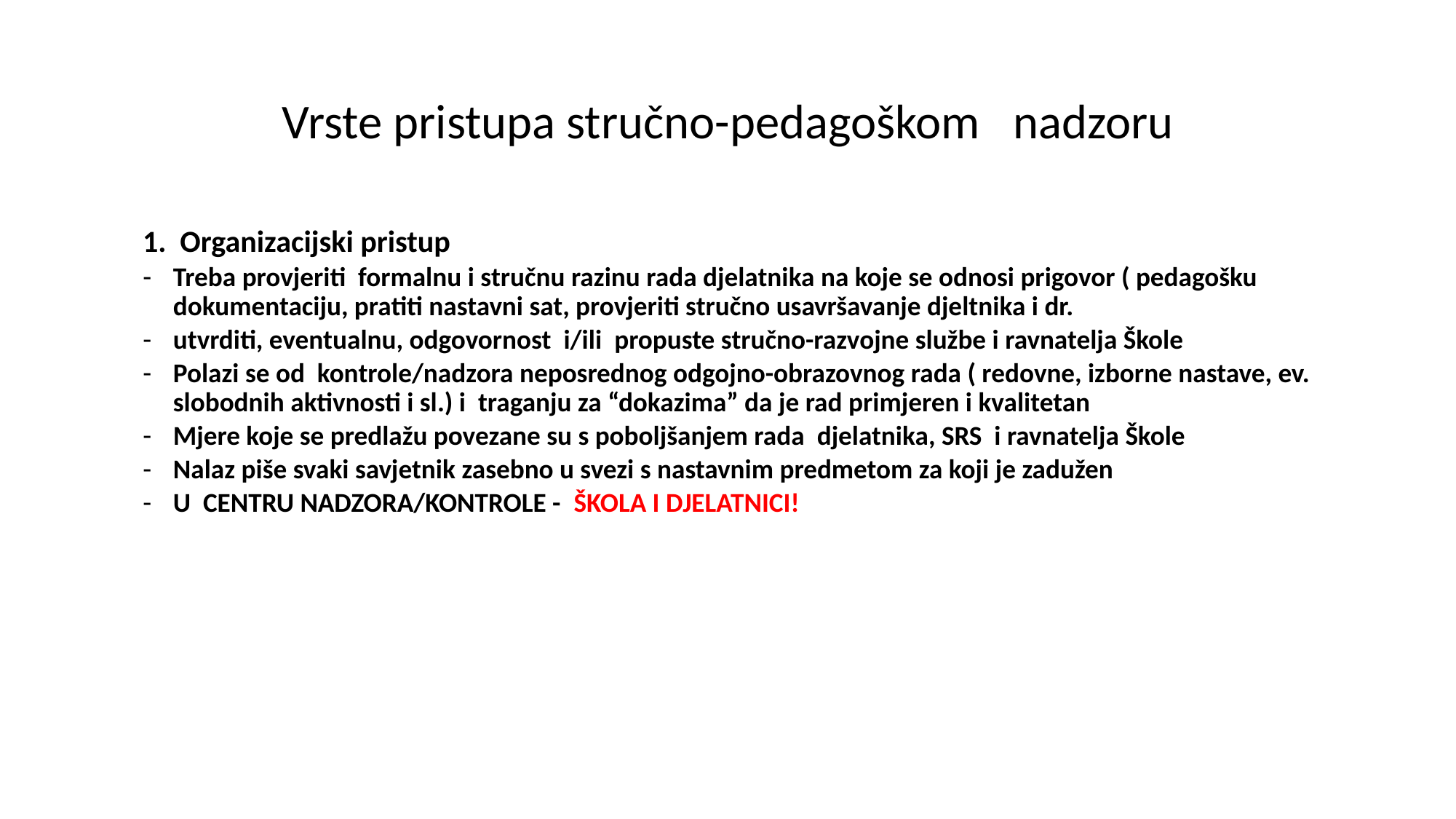

# Vrste pristupa stručno-pedagoškom   nadzoru
1.  Organizacijski pristup
Treba provjeriti  formalnu i stručnu razinu rada djelatnika na koje se odnosi prigovor ( pedagošku dokumentaciju, pratiti nastavni sat, provjeriti stručno usavršavanje djeltnika i dr.
utvrditi, eventualnu, odgovornost  i/ili  propuste stručno-razvojne službe i ravnatelja Škole
Polazi se od  kontrole/nadzora neposrednog odgojno-obrazovnog rada ( redovne, izborne nastave, ev. slobodnih aktivnosti i sl.) i  traganju za “dokazima” da je rad primjeren i kvalitetan
Mjere koje se predlažu povezane su s poboljšanjem rada  djelatnika, SRS  i ravnatelja Škole
Nalaz piše svaki savjetnik zasebno u svezi s nastavnim predmetom za koji je zadužen
U  CENTRU NADZORA/KONTROLE -  ŠKOLA I DJELATNICI!